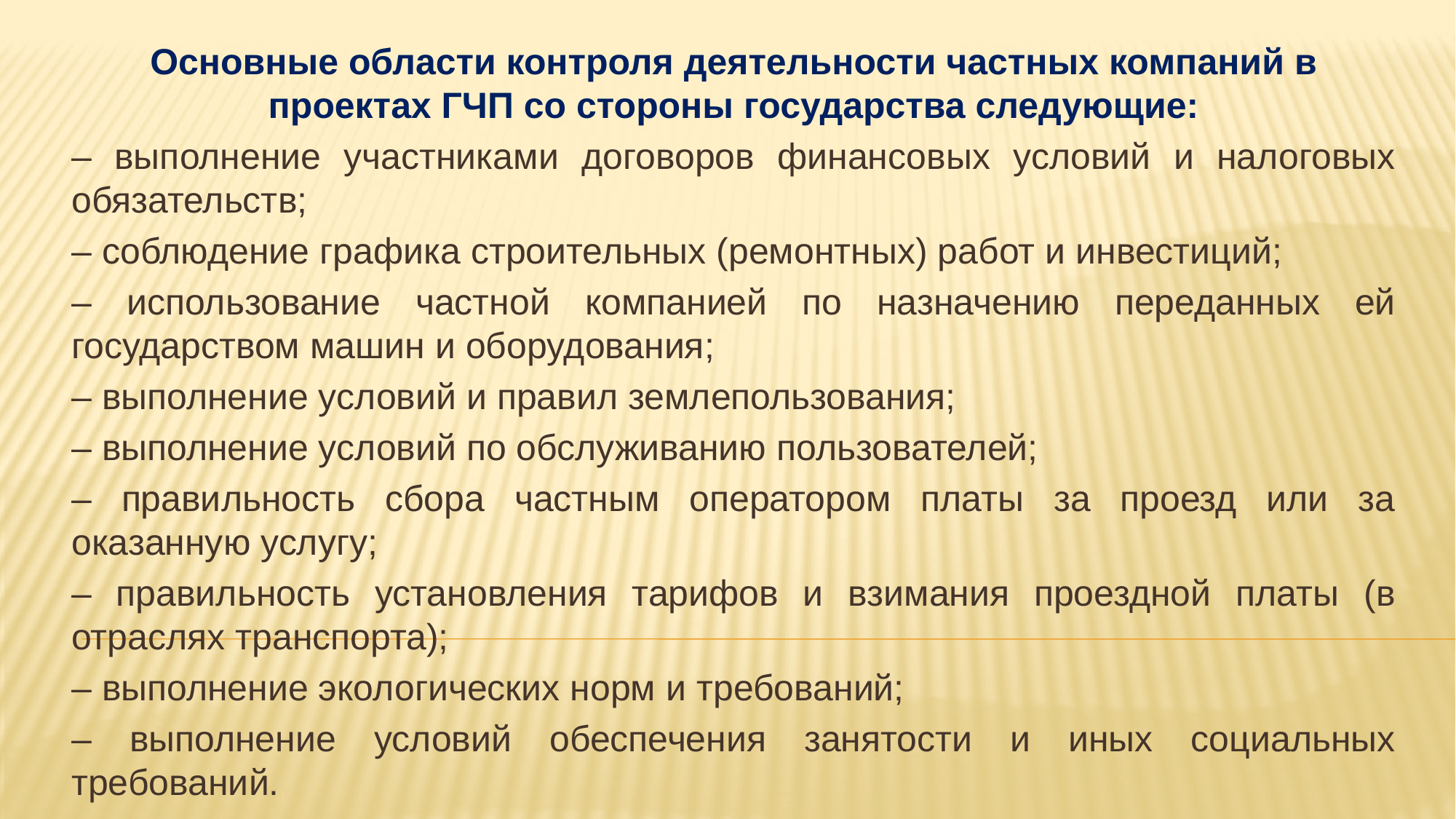

Основные области контроля деятельности частных компаний в проектах ГЧП со стороны государства следующие:
– выполнение участниками договоров финансовых условий и налоговых обязательств;
– соблюдение графика строительных (ремонтных) работ и инвестиций;
– использование частной компанией по назначению переданных ей государством машин и оборудования;
– выполнение условий и правил землепользования;
– выполнение условий по обслуживанию пользователей;
– правильность сбора частным оператором платы за проезд или за оказанную услугу;
– правильность установления тарифов и взимания проездной платы (в отраслях транспорта);
– выполнение экологических норм и требований;
– выполнение условий обеспечения занятости и иных социальных требований.